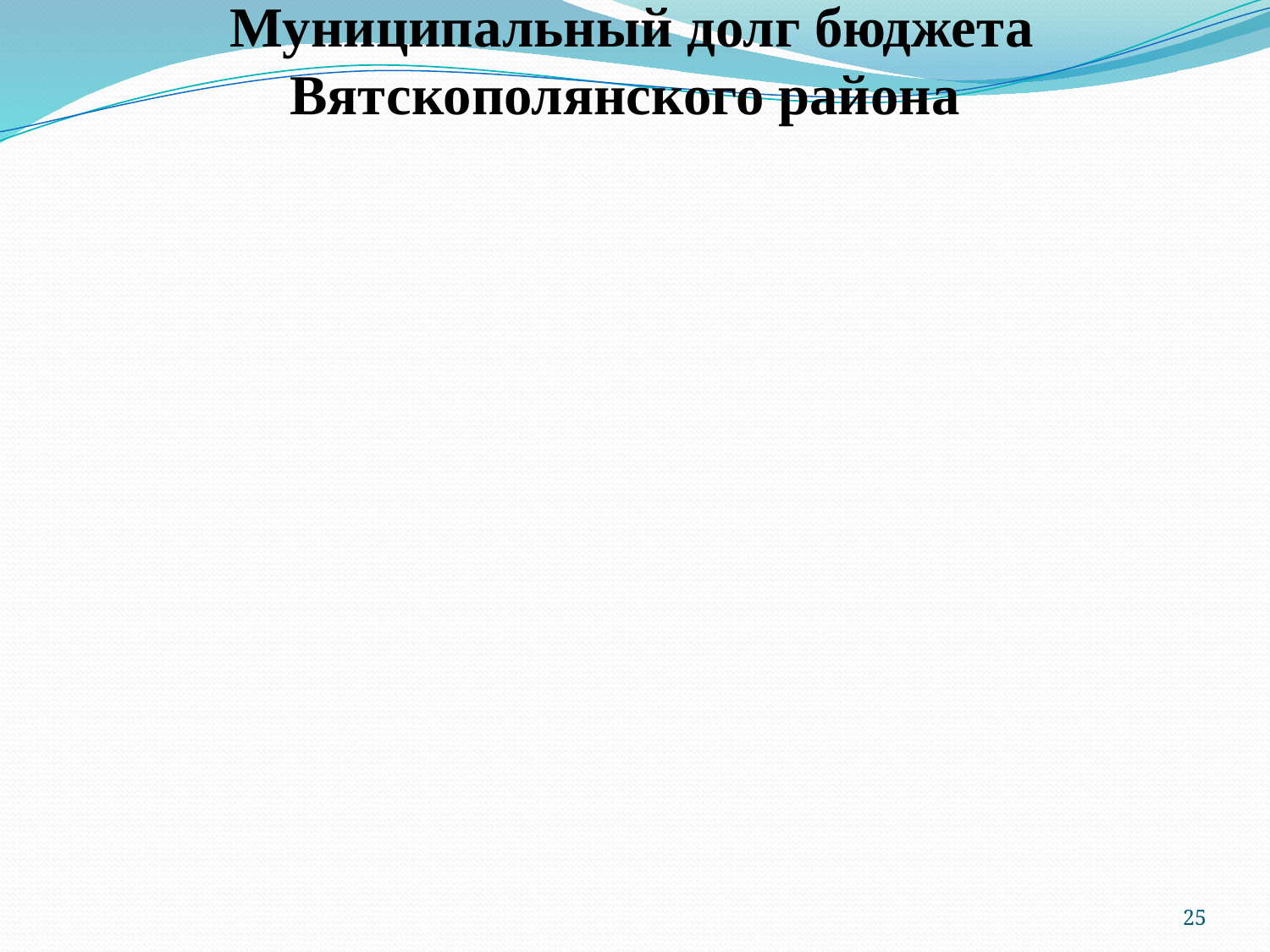

# Муниципальный долг бюджета Вятскополянского района

25